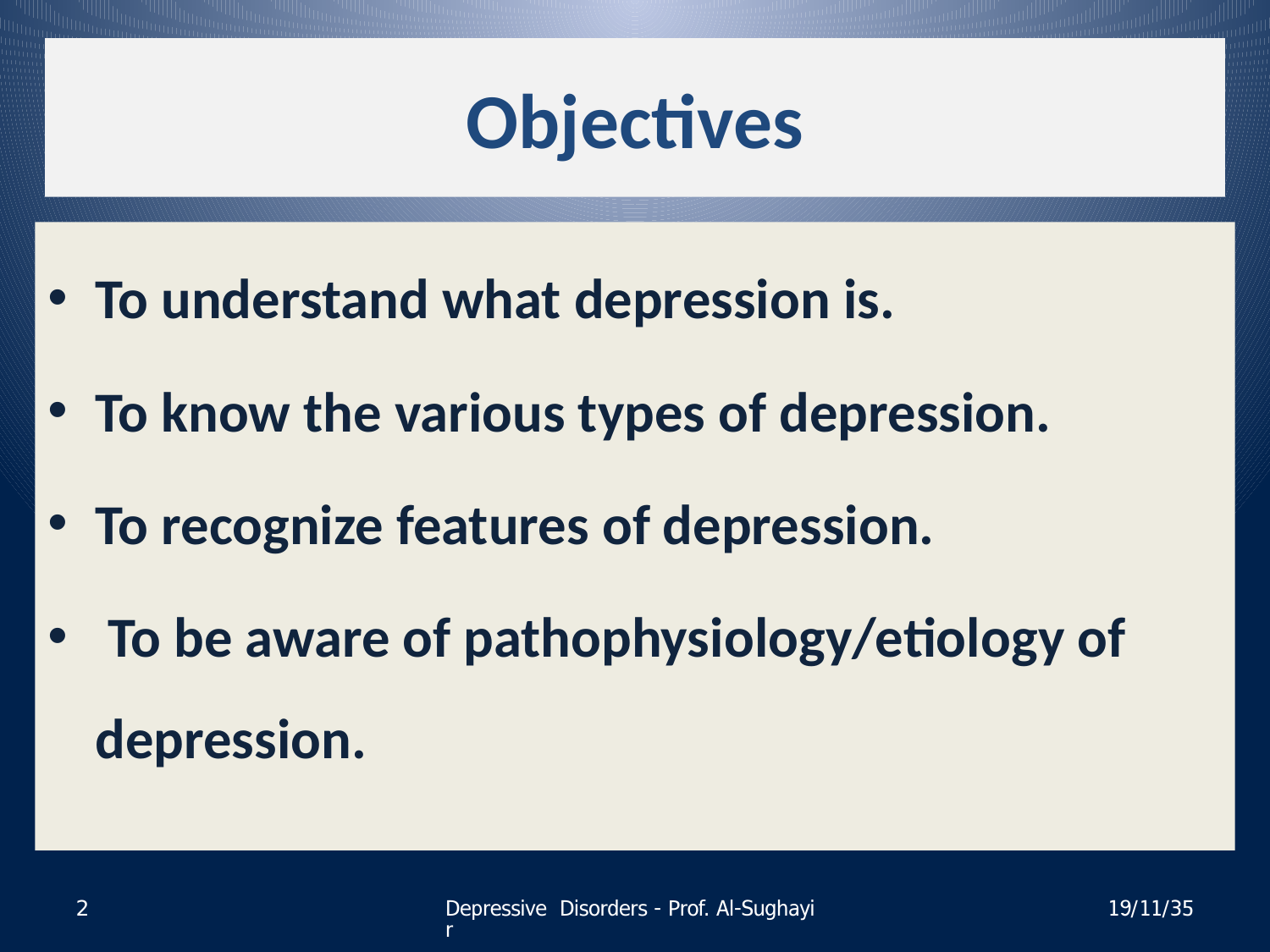

# Objectives
To understand what depression is.
To know the various types of depression.
To recognize features of depression.
 To be aware of pathophysiology/etiology of depression.
2
Depressive  Disorders - Prof. Al-Sughayir
19/11/35